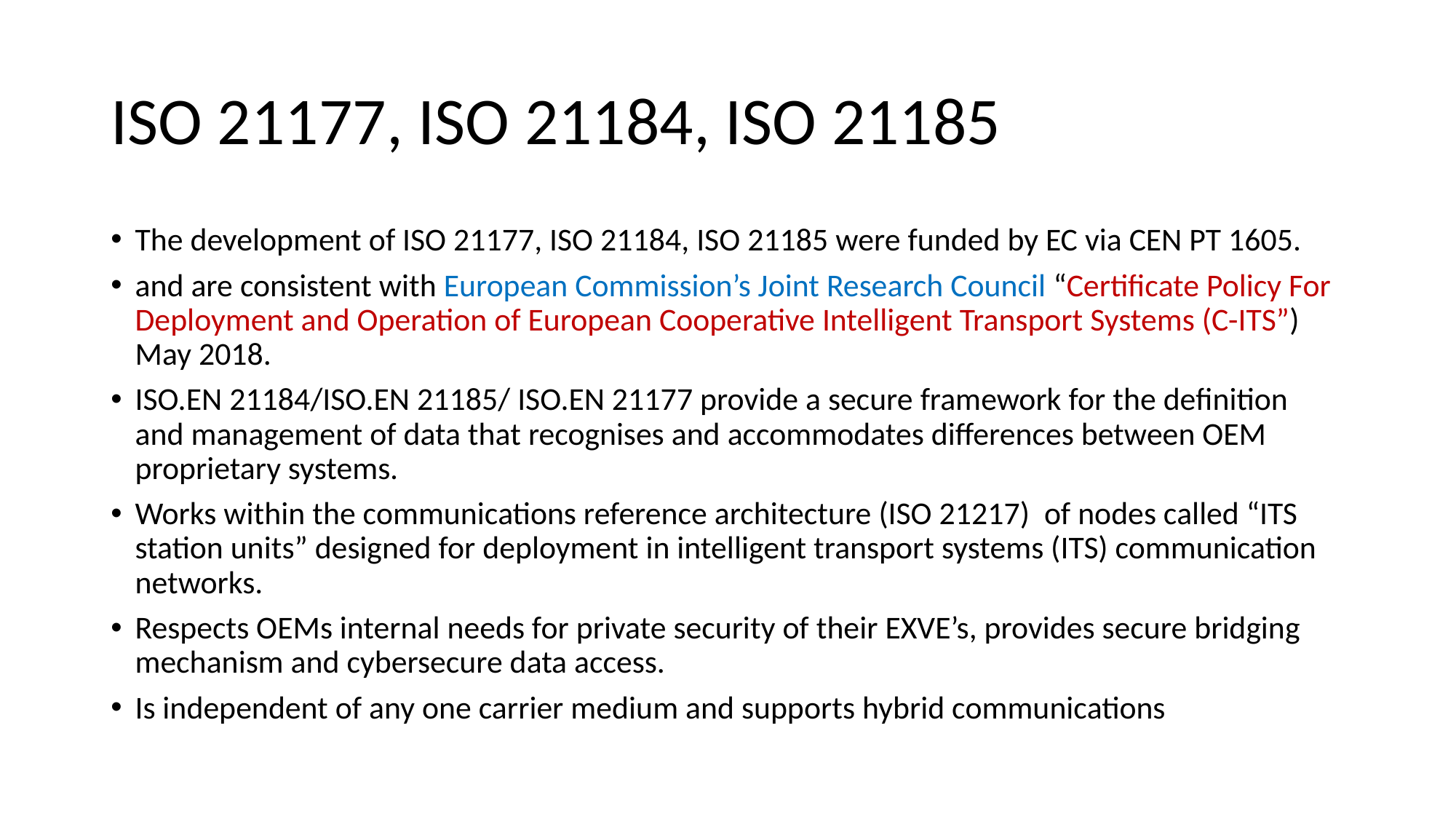

# ISO 21177, ISO 21184, ISO 21185
The development of ISO 21177, ISO 21184, ISO 21185 were funded by EC via CEN PT 1605.
and are consistent with European Commission’s Joint Research Council “Certificate Policy For Deployment and Operation of European Cooperative Intelligent Transport Systems (C-ITS”) May 2018.
ISO.EN 21184/ISO.EN 21185/ ISO.EN 21177 provide a secure framework for the definition  and management of data that recognises and accommodates differences between OEM proprietary systems.
Works within the communications reference architecture (ISO 21217)  of nodes called “ITS station units” designed for deployment in intelligent transport systems (ITS) communication networks.
Respects OEMs internal needs for private security of their EXVE’s, provides secure bridging mechanism and cybersecure data access.
Is independent of any one carrier medium and supports hybrid communications